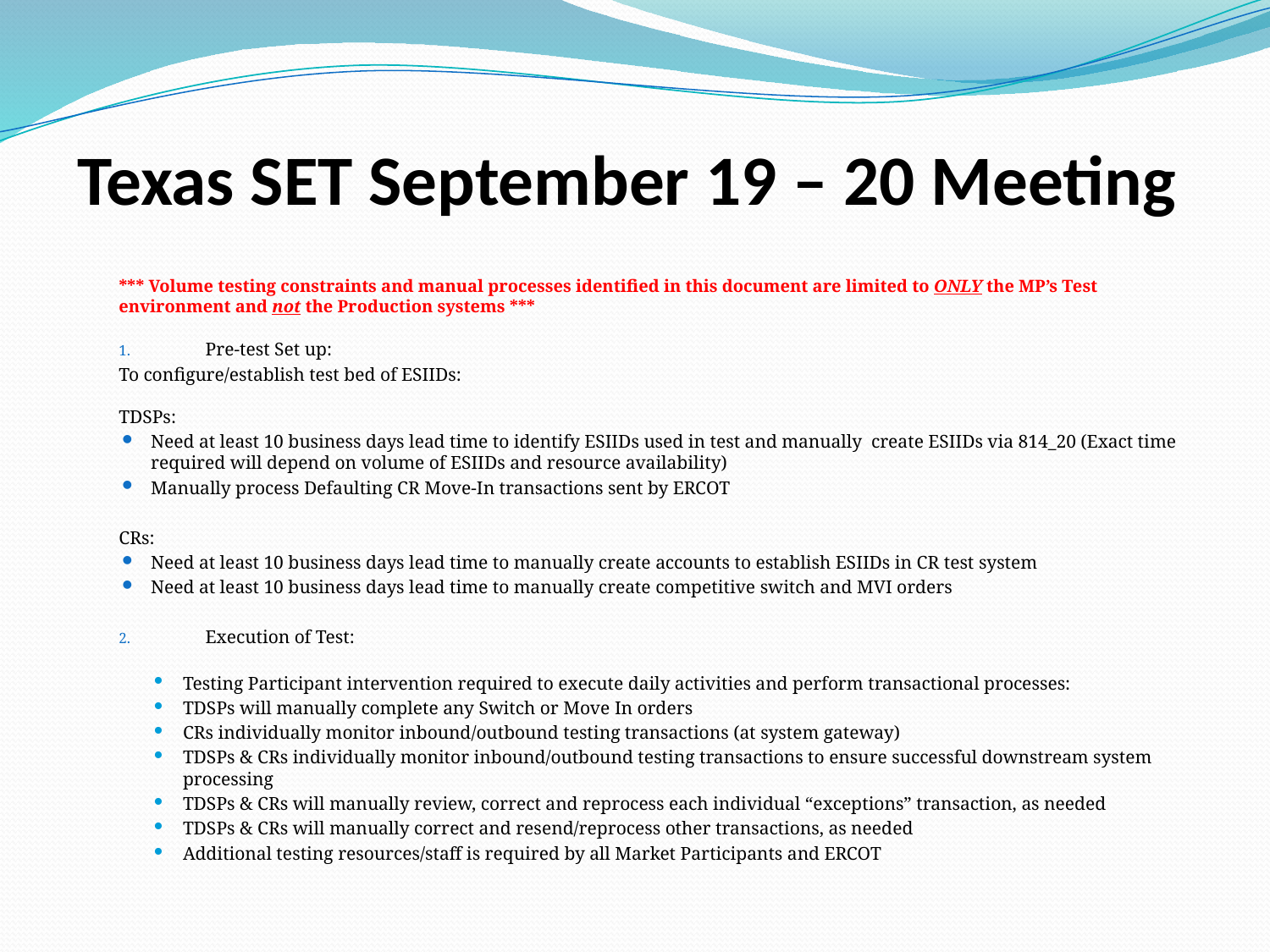

# Texas SET September 19 – 20 Meeting
*** Volume testing constraints and manual processes identified in this document are limited to ONLY the MP’s Test environment and not the Production systems ***

Pre-test Set up:
	To configure/establish test bed of ESIIDs:
TDSPs:
Need at least 10 business days lead time to identify ESIIDs used in test and manually  create ESIIDs via 814_20 (Exact time required will depend on volume of ESIIDs and resource availability)
Manually process Defaulting CR Move-In transactions sent by ERCOT

CRs:
Need at least 10 business days lead time to manually create accounts to establish ESIIDs in CR test system
Need at least 10 business days lead time to manually create competitive switch and MVI orders

Execution of Test:
Testing Participant intervention required to execute daily activities and perform transactional processes:
TDSPs will manually complete any Switch or Move In orders
CRs individually monitor inbound/outbound testing transactions (at system gateway)
TDSPs & CRs individually monitor inbound/outbound testing transactions to ensure successful downstream system processing
TDSPs & CRs will manually review, correct and reprocess each individual “exceptions” transaction, as needed
TDSPs & CRs will manually correct and resend/reprocess other transactions, as needed
Additional testing resources/staff is required by all Market Participants and ERCOT